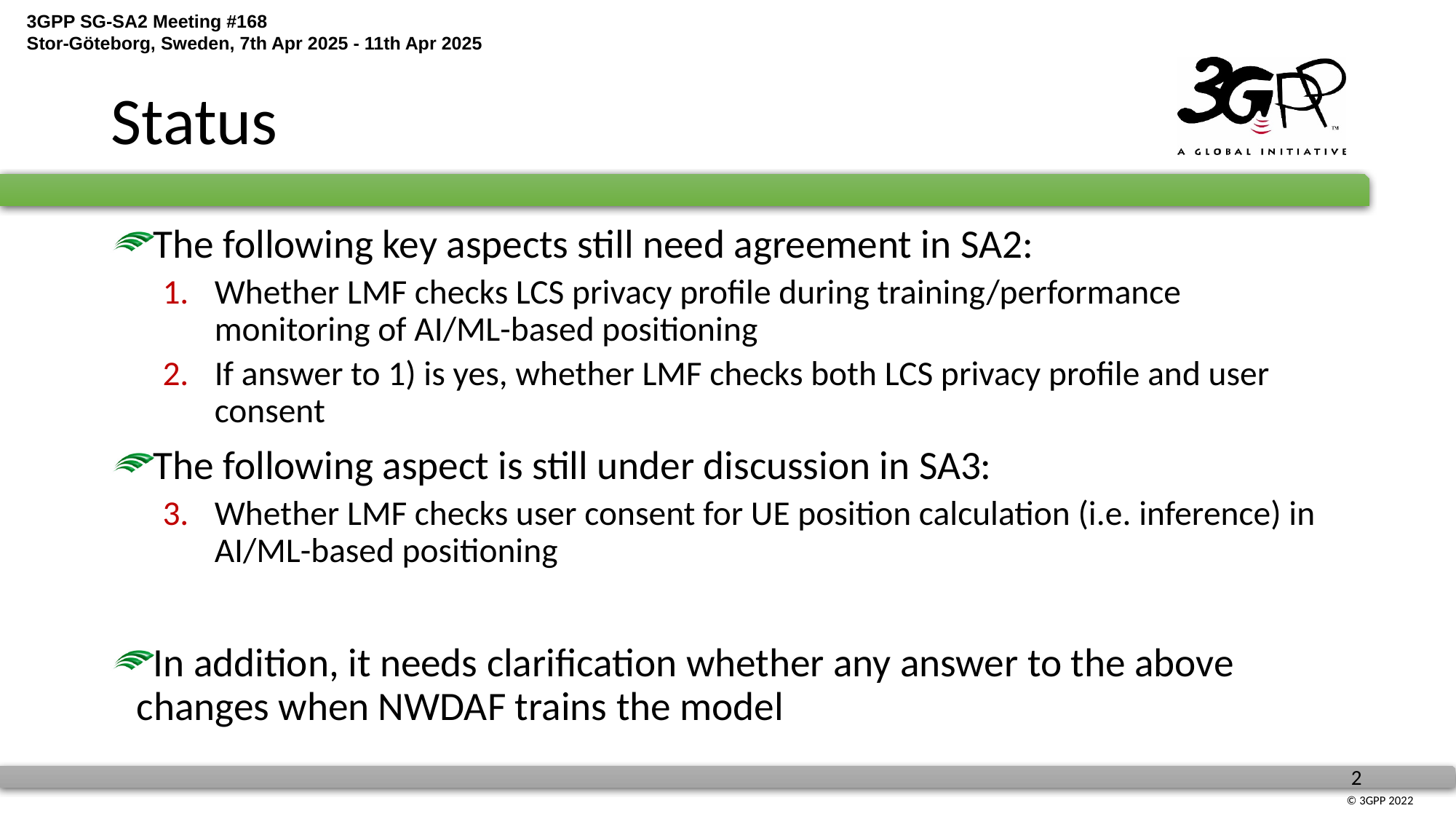

# Status
The following key aspects still need agreement in SA2:
Whether LMF checks LCS privacy profile during training/performance monitoring of AI/ML-based positioning
If answer to 1) is yes, whether LMF checks both LCS privacy profile and user consent
The following aspect is still under discussion in SA3:
Whether LMF checks user consent for UE position calculation (i.e. inference) in AI/ML-based positioning

In addition, it needs clarification whether any answer to the above changes when NWDAF trains the model